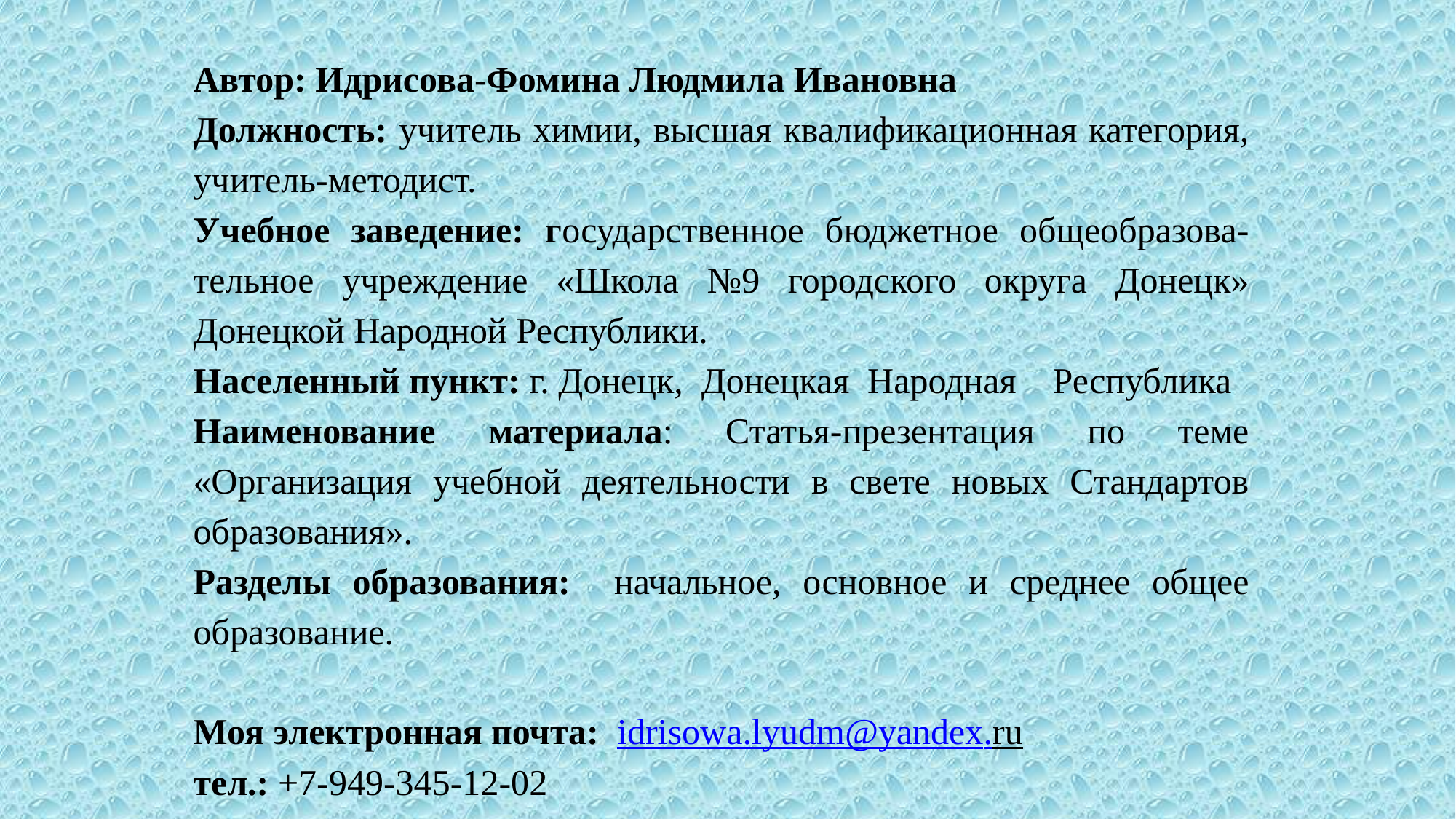

Автор: Идрисова-Фомина Людмила Ивановна
Должность: учитель химии, высшая квалификационная категория, учитель-методист.
Учебное заведение: государственное бюджетное общеобразова-тельное учреждение «Школа №9 городского округа Донецк» Донецкой Народной Республики.
Населенный пункт: г. Донецк,  Донецкая  Народная    Республика
Наименование материала: Статья-презентация по теме «Организация учебной деятельности в свете новых Стандартов образования».
Разделы образования:  начальное, основное и среднее общее образование.

Моя электронная почта:  idrisowa.lyudm@yandex.ru
тел.: +7-949-345-12-02

#